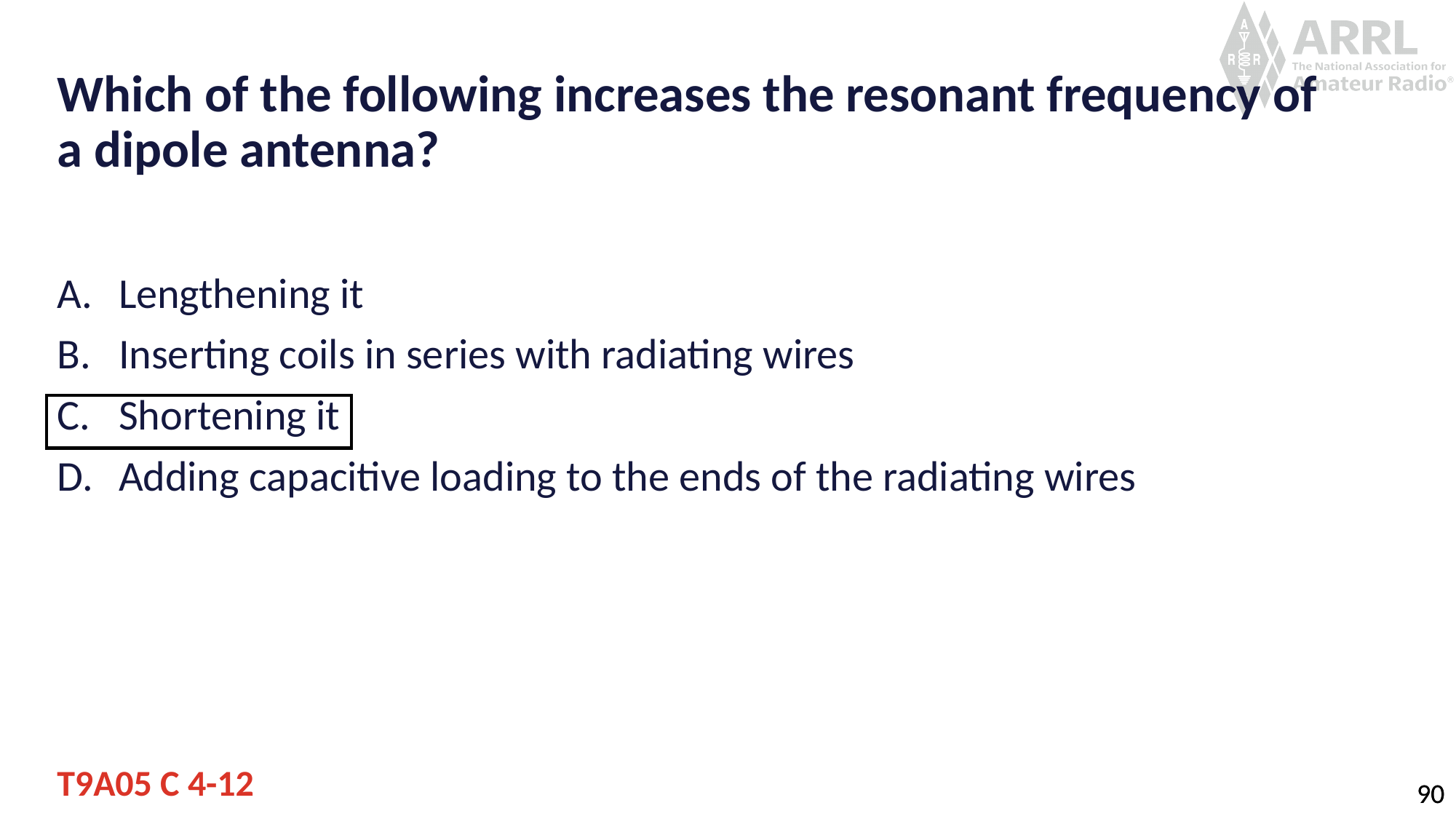

# Which of the following increases the resonant frequency of a dipole antenna?
Lengthening it
Inserting coils in series with radiating wires
Shortening it
Adding capacitive loading to the ends of the radiating wires

T9A05 C 4-12